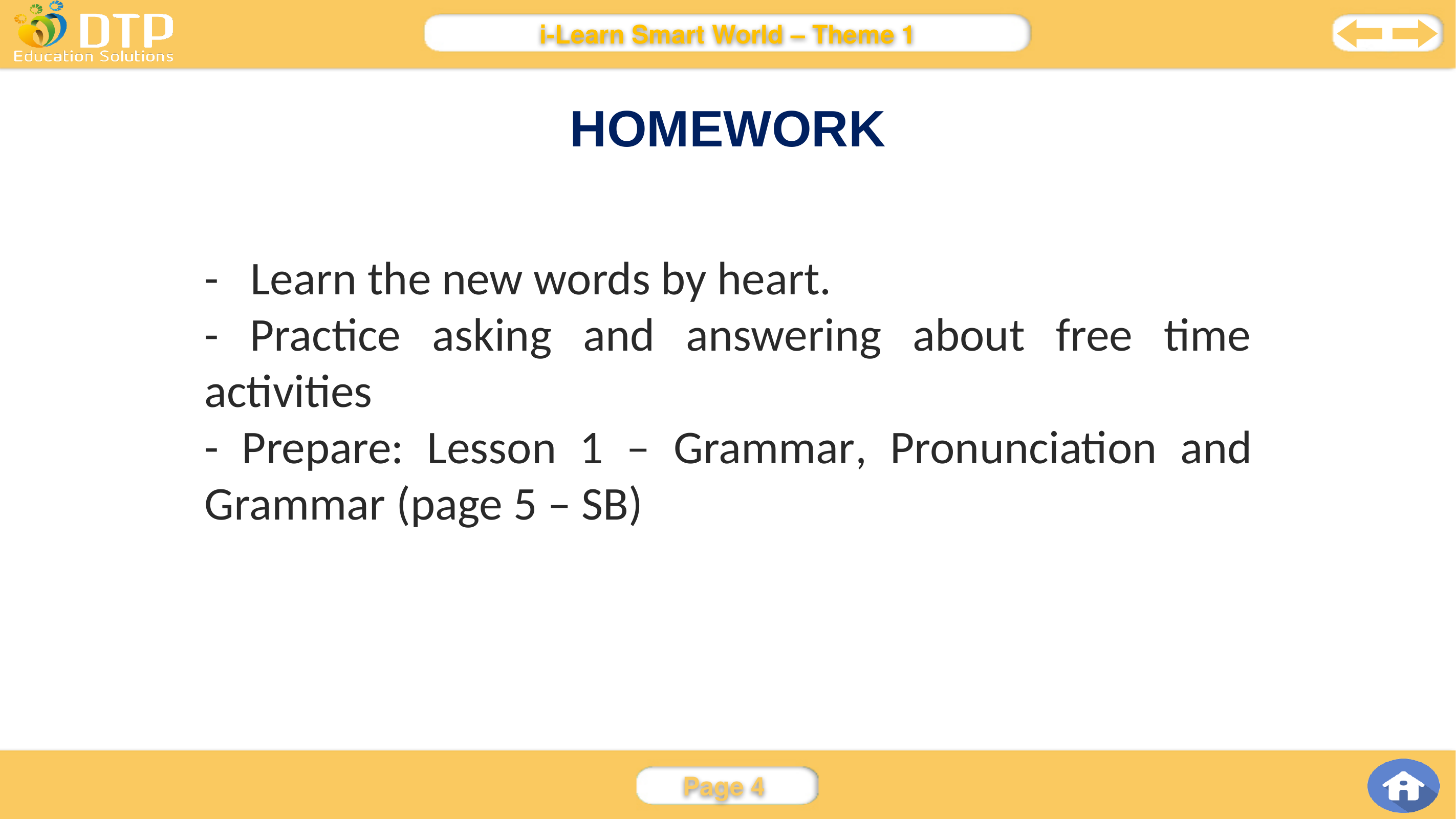

i-Learn Smart World – Theme 1
HOMEWORK
-   Learn the new words by heart.
- Practice asking and answering about free time activities
- Prepare: Lesson 1 – Grammar, Pronunciation and Grammar (page 5 – SB)
Page 4